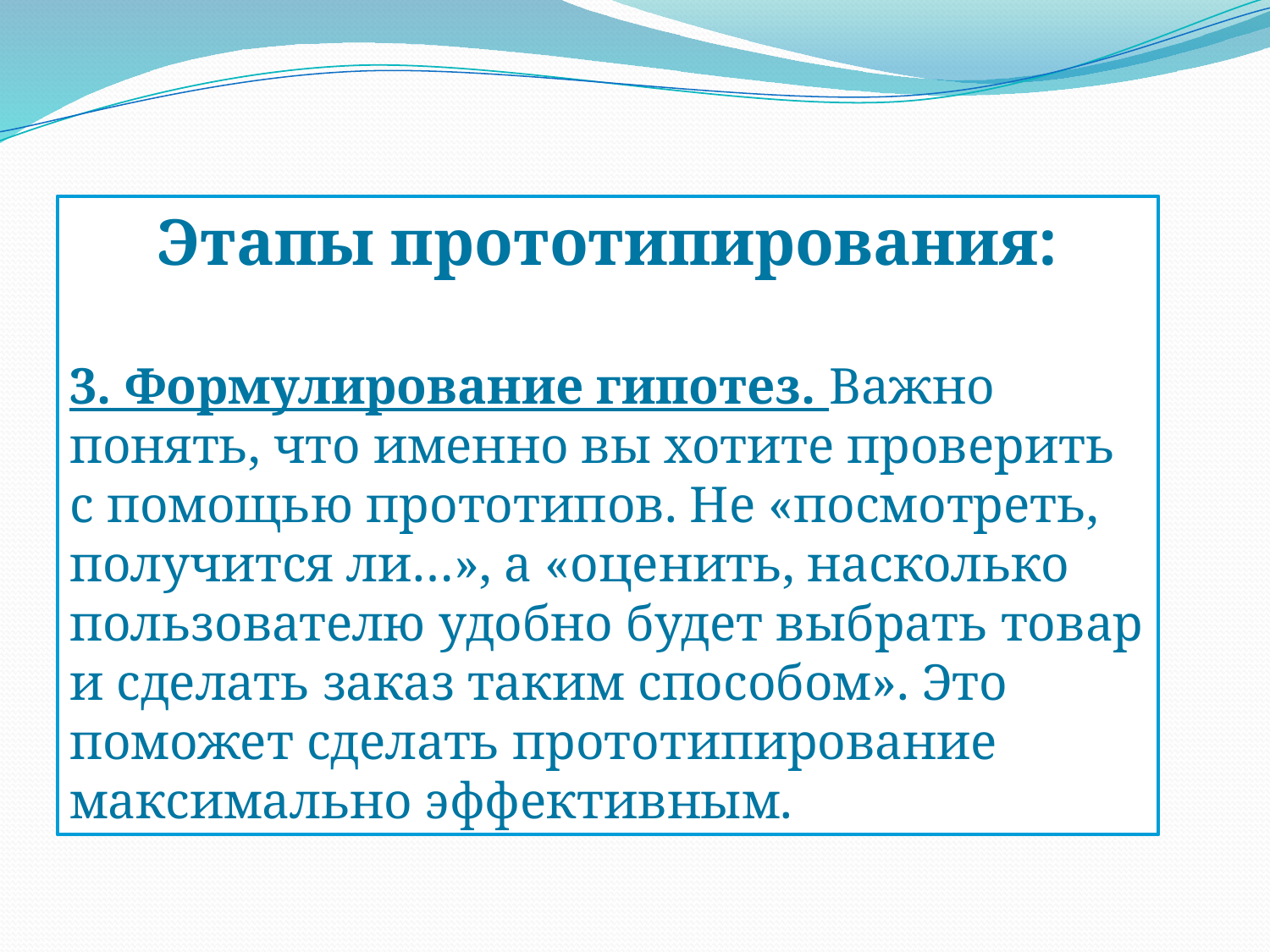

Этапы прототипирования:

3. Формулирование гипотез. Важно понять, что именно вы хотите проверить с помощью прототипов. Не «посмотреть, получится ли…», а «оценить, насколько пользователю удобно будет выбрать товар и сделать заказ таким способом». Это поможет сделать прототипирование максимально эффективным.